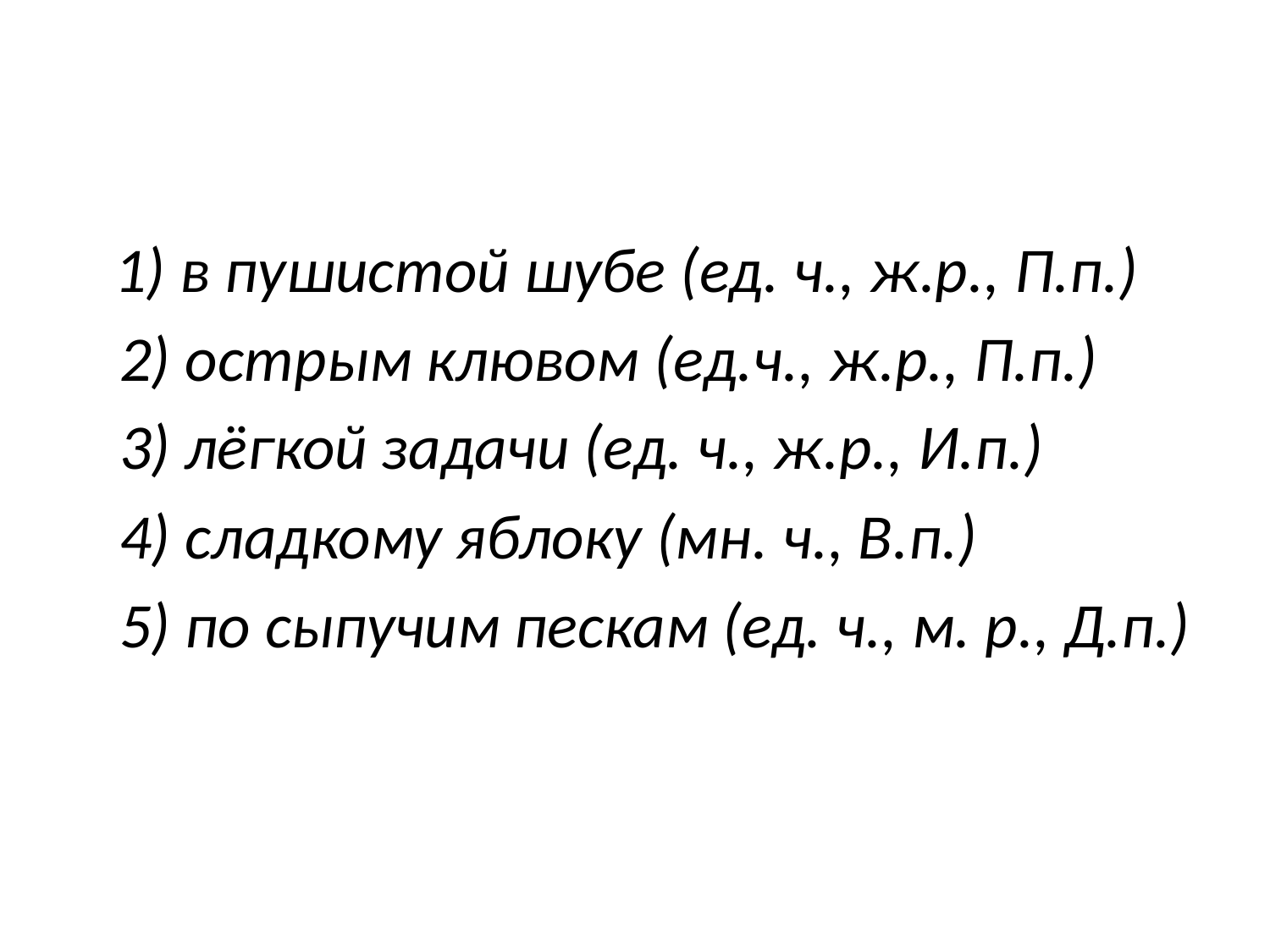

#
   1) в пушистой шубе (ед. ч., ж.р., П.п.)
   2) острым клювом (ед.ч., ж.р., П.п.)
   3) лёгкой задачи (ед. ч., ж.р., И.п.)
   4) сладкому яблоку (мн. ч., В.п.)
   5) по сыпучим пескам (ед. ч., м. р., Д.п.)